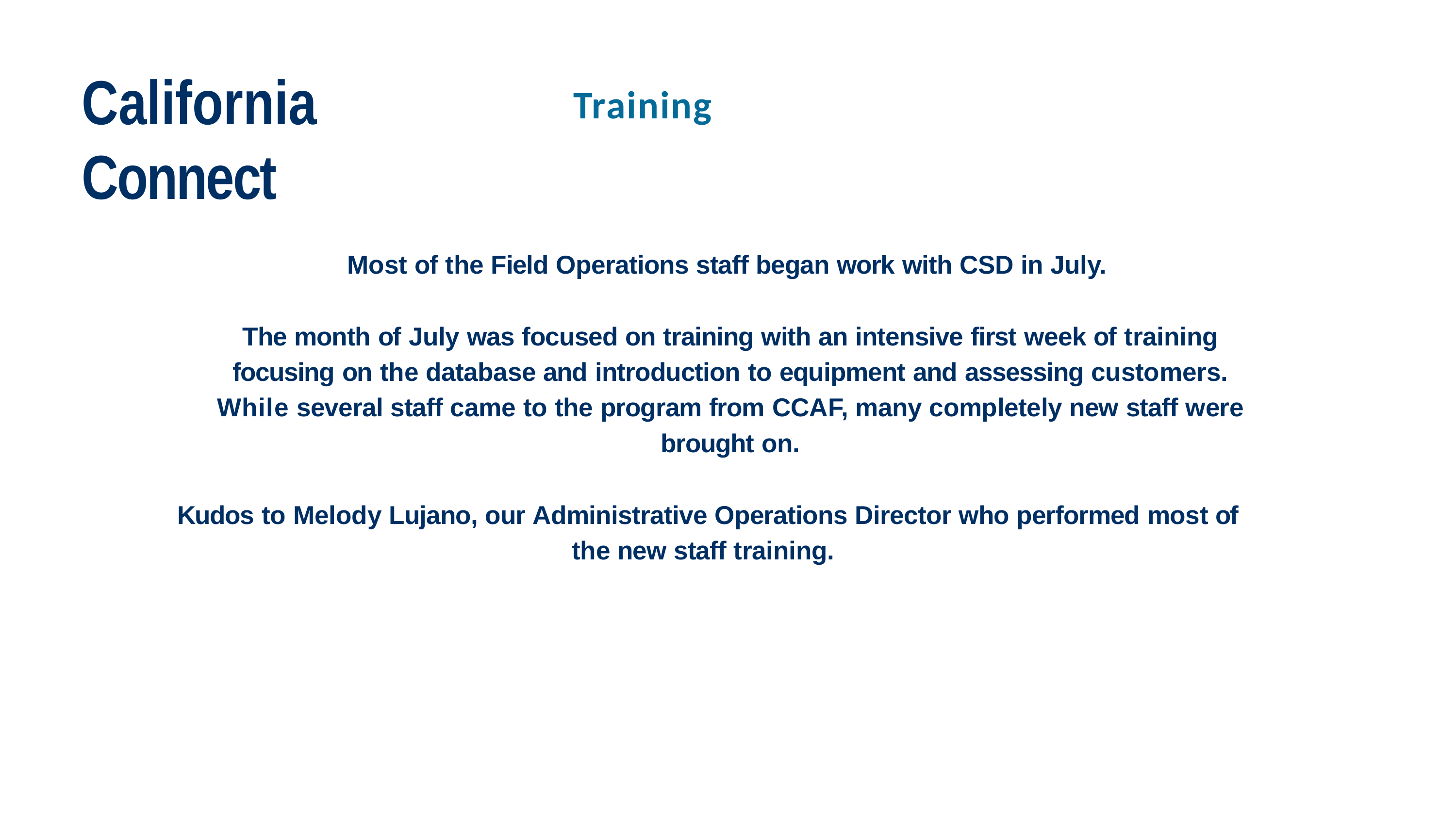

# California Connect
Training
Most of the Field Operations staff began work with CSD in July.

The month of July was focused on training with an intensive first week of training focusing on the database and introduction to equipment and assessing customers.
While several staff came to the program from CCAF, many completely new staff were brought on.

Kudos to Melody Lujano, our Administrative Operations Director who performed most of the new staff training.